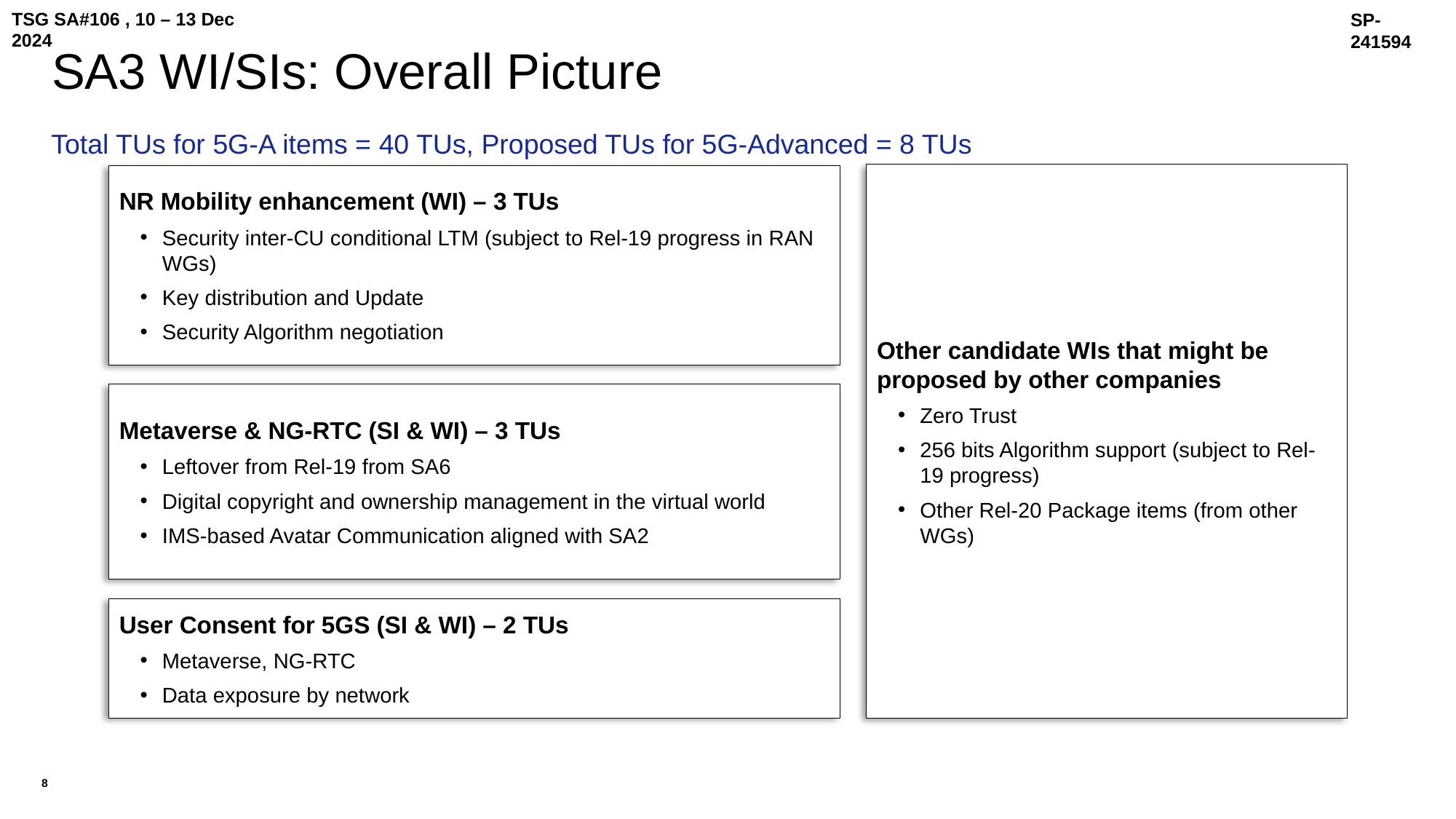

TSG SA#106 , 10 – 13 Dec 2024
SP-241594
SA3 WI/SIs: Overall Picture
Total TUs for 5G-A items = 40 TUs, Proposed TUs for 5G-Advanced = 8 TUs
Other candidate WIs that might be proposed by other companies
Zero Trust
256 bits Algorithm support (subject to Rel-19 progress)
Other Rel-20 Package items (from other WGs)
NR Mobility enhancement (WI) – 3 TUs
Security inter-CU conditional LTM (subject to Rel-19 progress in RAN WGs)
Key distribution and Update
Security Algorithm negotiation
Metaverse & NG-RTC (SI & WI) – 3 TUs
Leftover from Rel-19 from SA6
Digital copyright and ownership management in the virtual world
IMS-based Avatar Communication aligned with SA2
User Consent for 5GS (SI & WI) – 2 TUs
Metaverse, NG-RTC
Data exposure by network